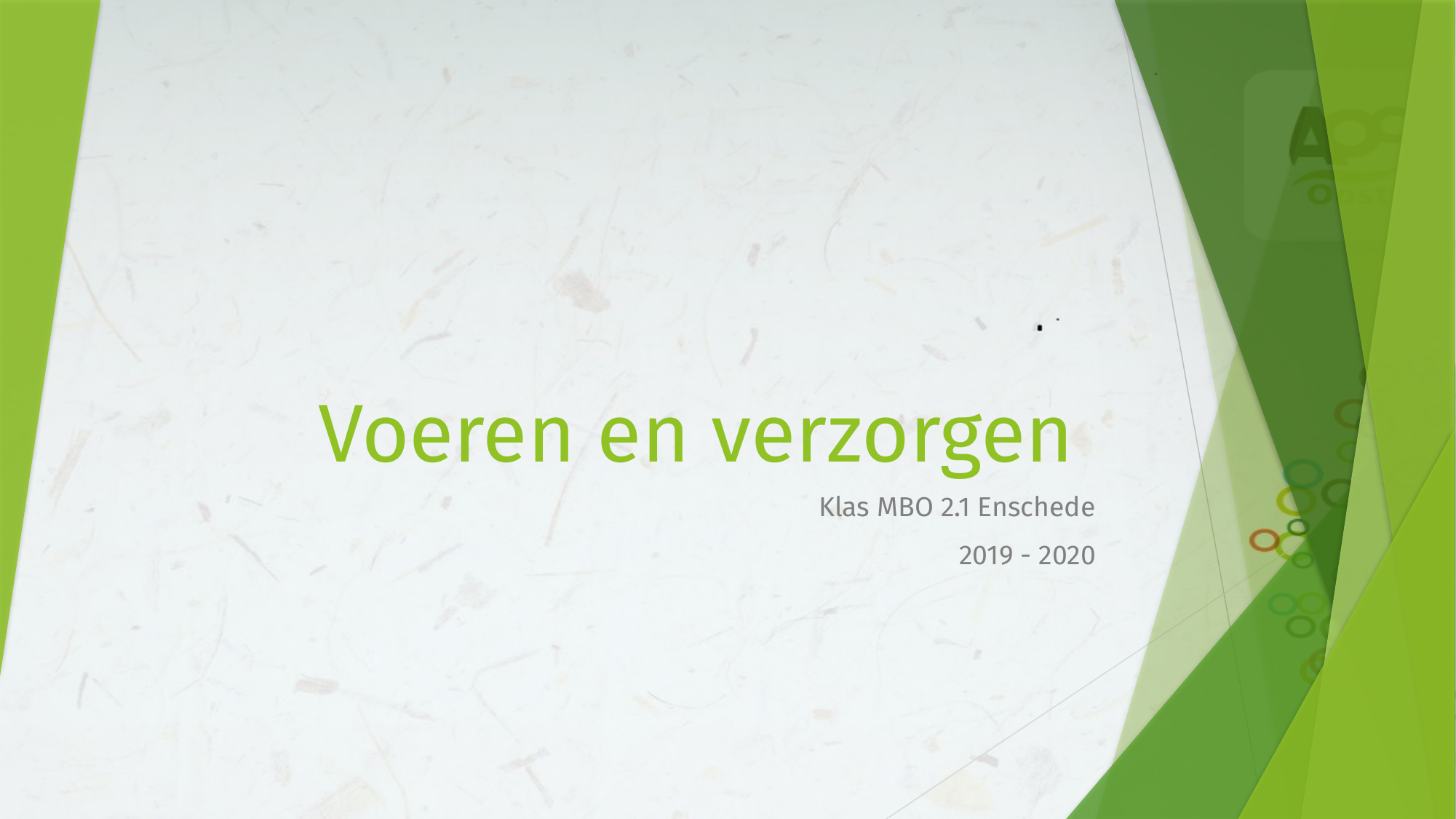

# Voeren en verzorgen
Klas MBO 2.1 Enschede
2019 - 2020